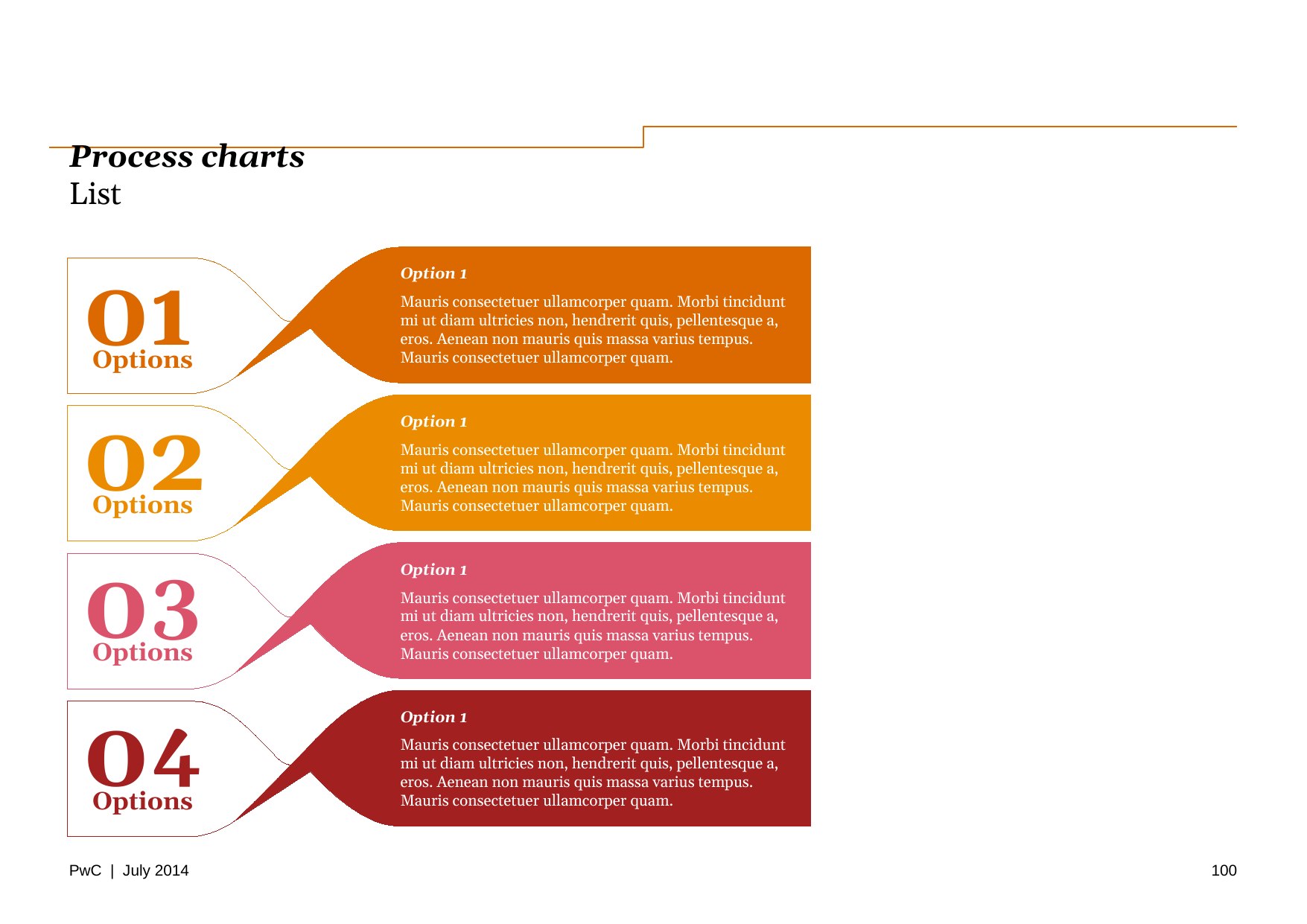

# Process charts List
01

Option 1
Mauris consectetuer ullamcorper quam. Morbi tincidunt mi ut diam ultricies non, hendrerit quis, pellentesque a, eros. Aenean non mauris quis massa varius tempus.  Mauris consectetuer ullamcorper quam.
Options
02

Option 1
Mauris consectetuer ullamcorper quam. Morbi tincidunt mi ut diam ultricies non, hendrerit quis, pellentesque a, eros. Aenean non mauris quis massa varius tempus.  Mauris consectetuer ullamcorper quam.
Options
0

3
Option 1
Mauris consectetuer ullamcorper quam. Morbi tincidunt mi ut diam ultricies non, hendrerit quis, pellentesque a, eros. Aenean non mauris quis massa varius tempus.  Mauris consectetuer ullamcorper quam.
Options
0

4
Option 1
Mauris consectetuer ullamcorper quam. Morbi tincidunt mi ut diam ultricies non, hendrerit quis, pellentesque a, eros. Aenean non mauris quis massa varius tempus.  Mauris consectetuer ullamcorper quam.
Options
100